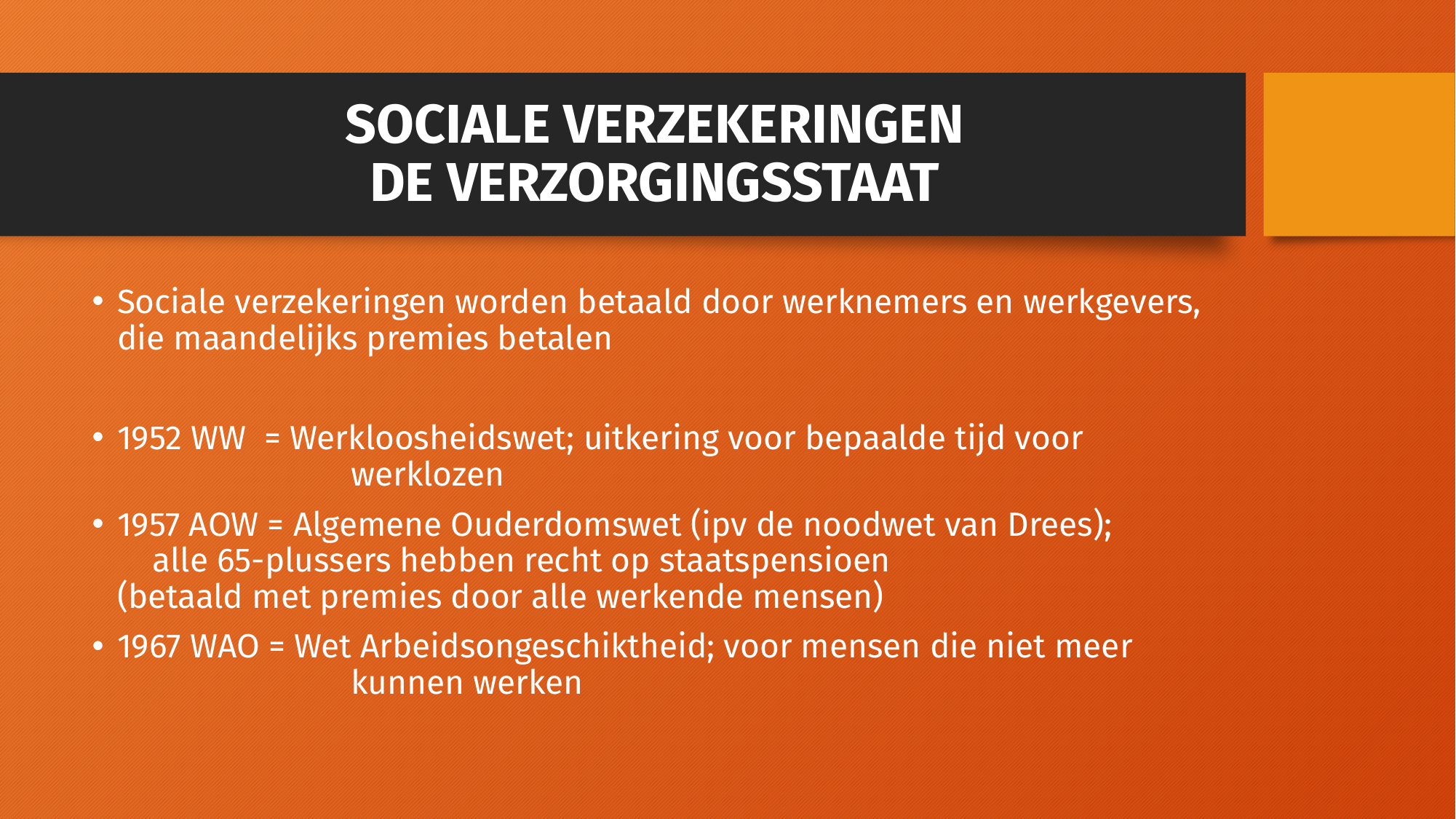

# SOCIALE VERZEKERINGEN DE VERZORGINGSSTAAT
Sociale verzekeringen worden betaald door werknemers en werkgevers, die maandelijks premies betalen

1952 WW  = Werkloosheidswet; uitkering voor bepaalde tijd voor        	               werklozen
1957 AOW = Algemene Ouderdomswet (ipv de noodwet van Drees); 	               alle 65-plussers hebben recht op staatspensioen 	   	               (betaald met premies door alle werkende mensen)
1967 WAO = Wet Arbeidsongeschiktheid; voor mensen die niet meer 	               kunnen werken